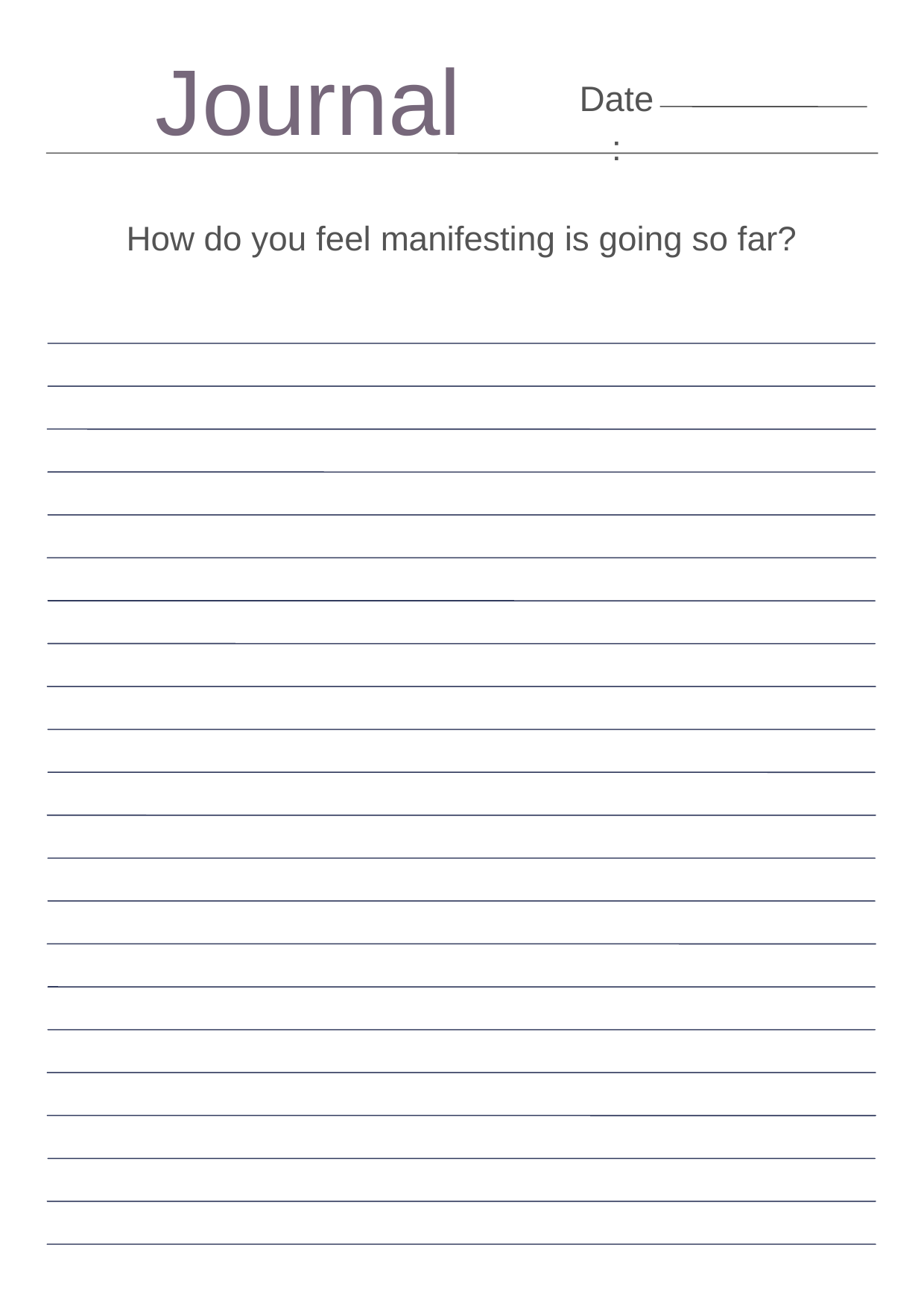

Journal
Date:

How do you feel manifesting is going so far?